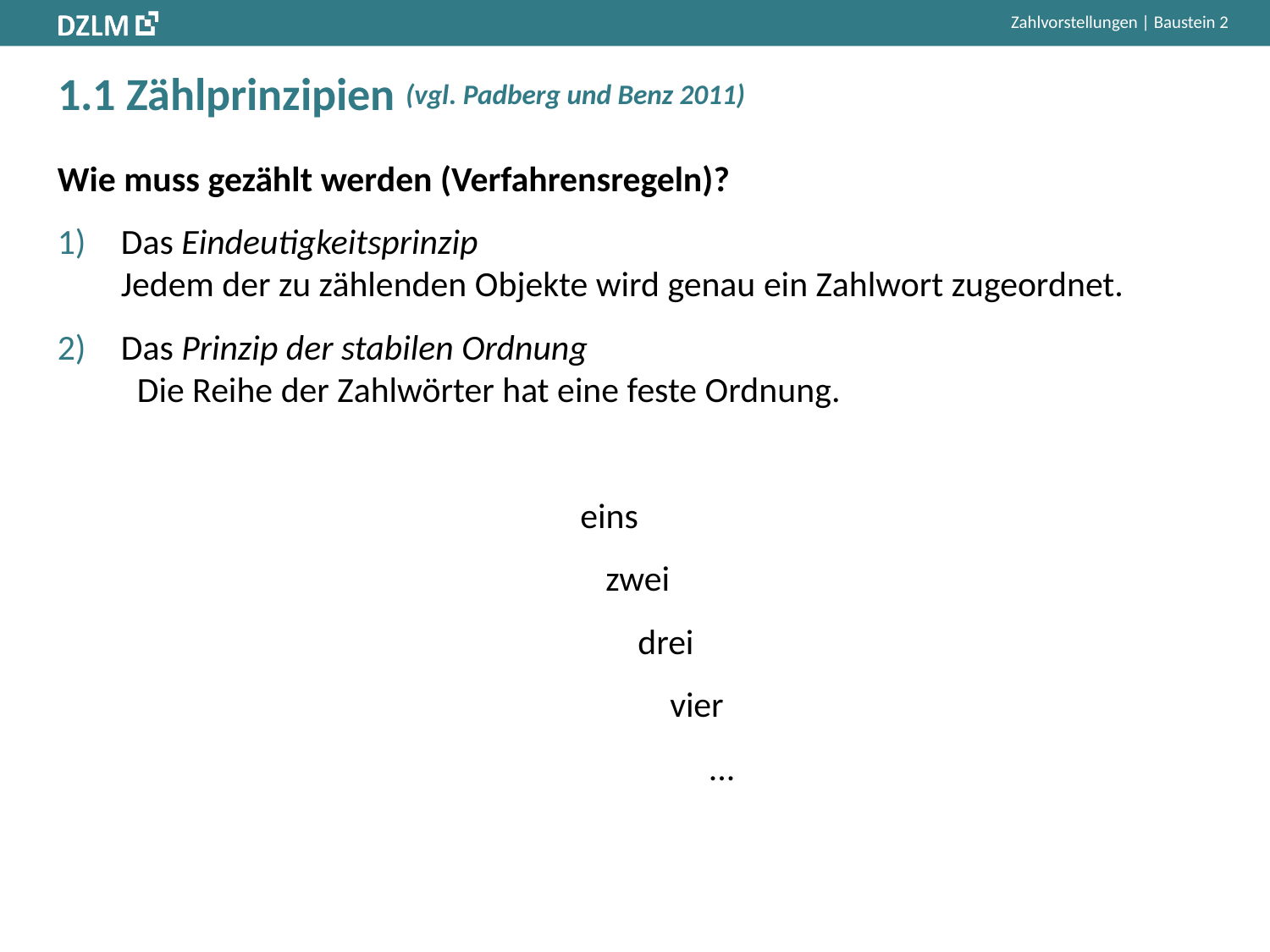

# 1.1 Zählprinzipien
(vgl. Padberg und Benz 2011)
Wie muss gezählt werden (Verfahrensregeln)?
Das Eindeutigkeitsprinzip                                                                                   Jedem der zu zählenden Objekte wird genau ein Zahlwort zugeordnet.
Das Prinzip der stabilen Ordnung                                                                               Die Reihe der Zahlwörter hat eine feste Ordnung.

                                                                 eins
				     zwei
				         drei
				             vier
					  ...